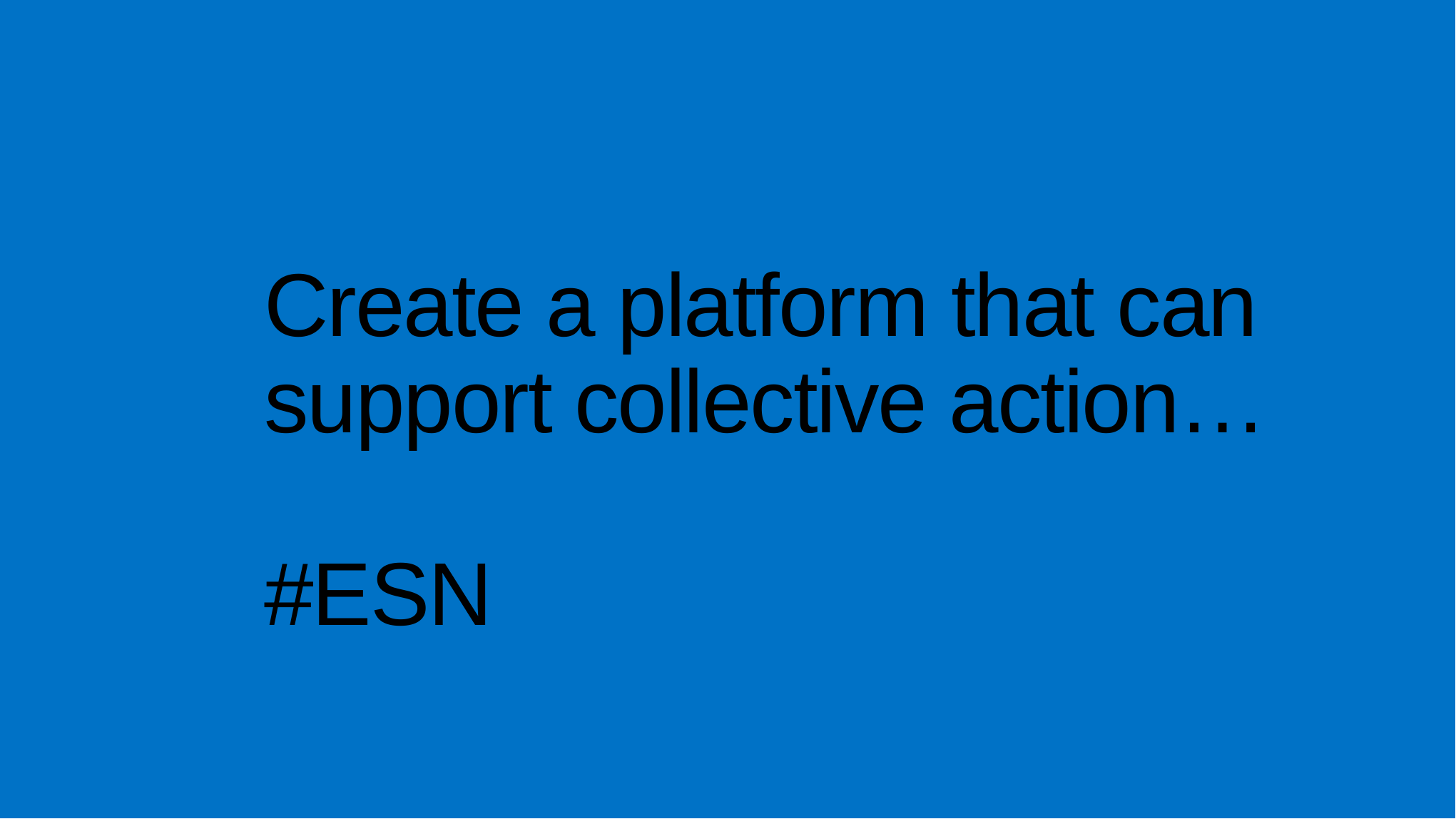

# Create a platform that can support collective action… #ESN